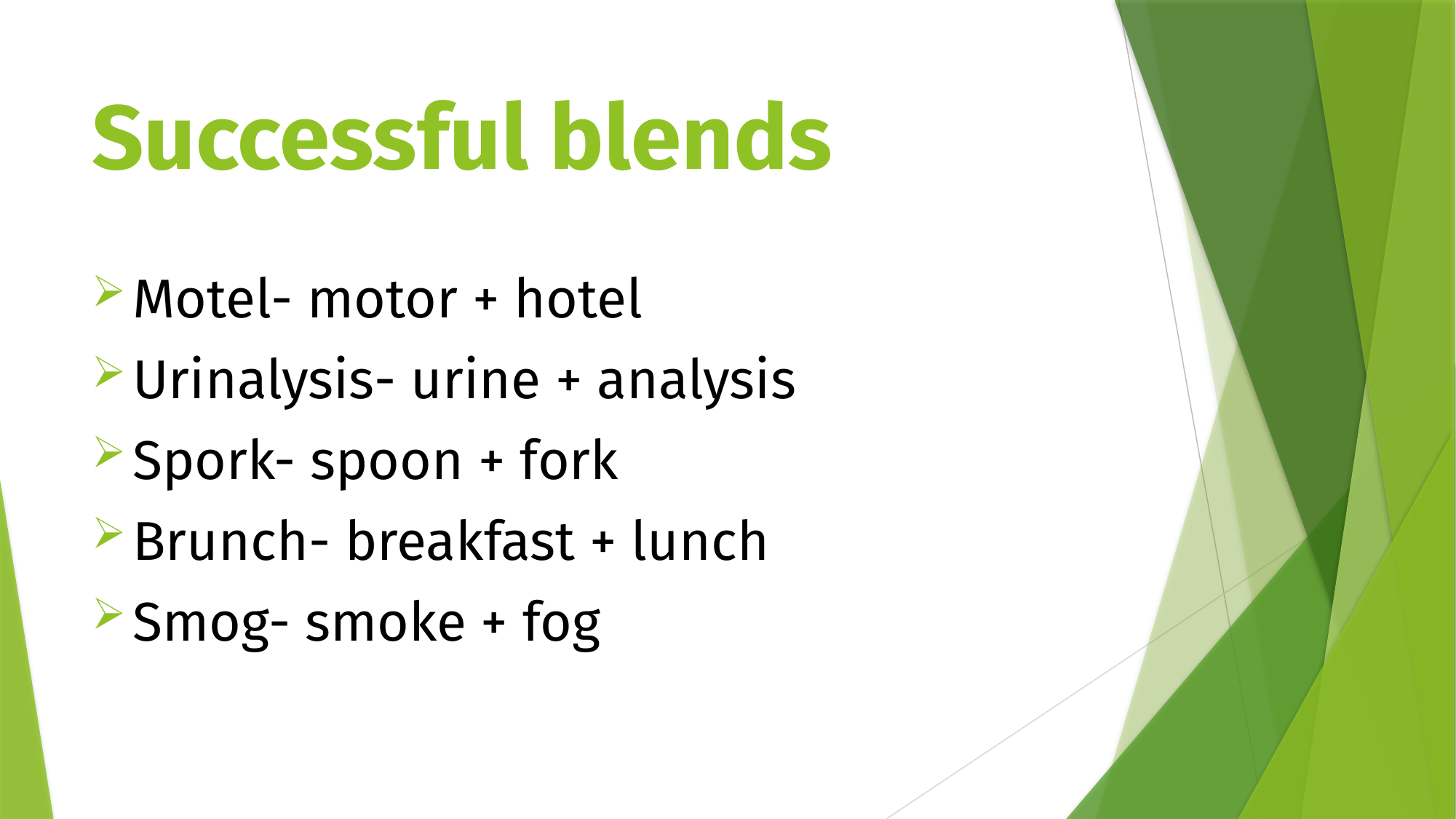

# Successful blends
Motel- motor + hotel
Urinalysis- urine + analysis
Spork- spoon + fork
Brunch- breakfast + lunch
Smog- smoke + fog